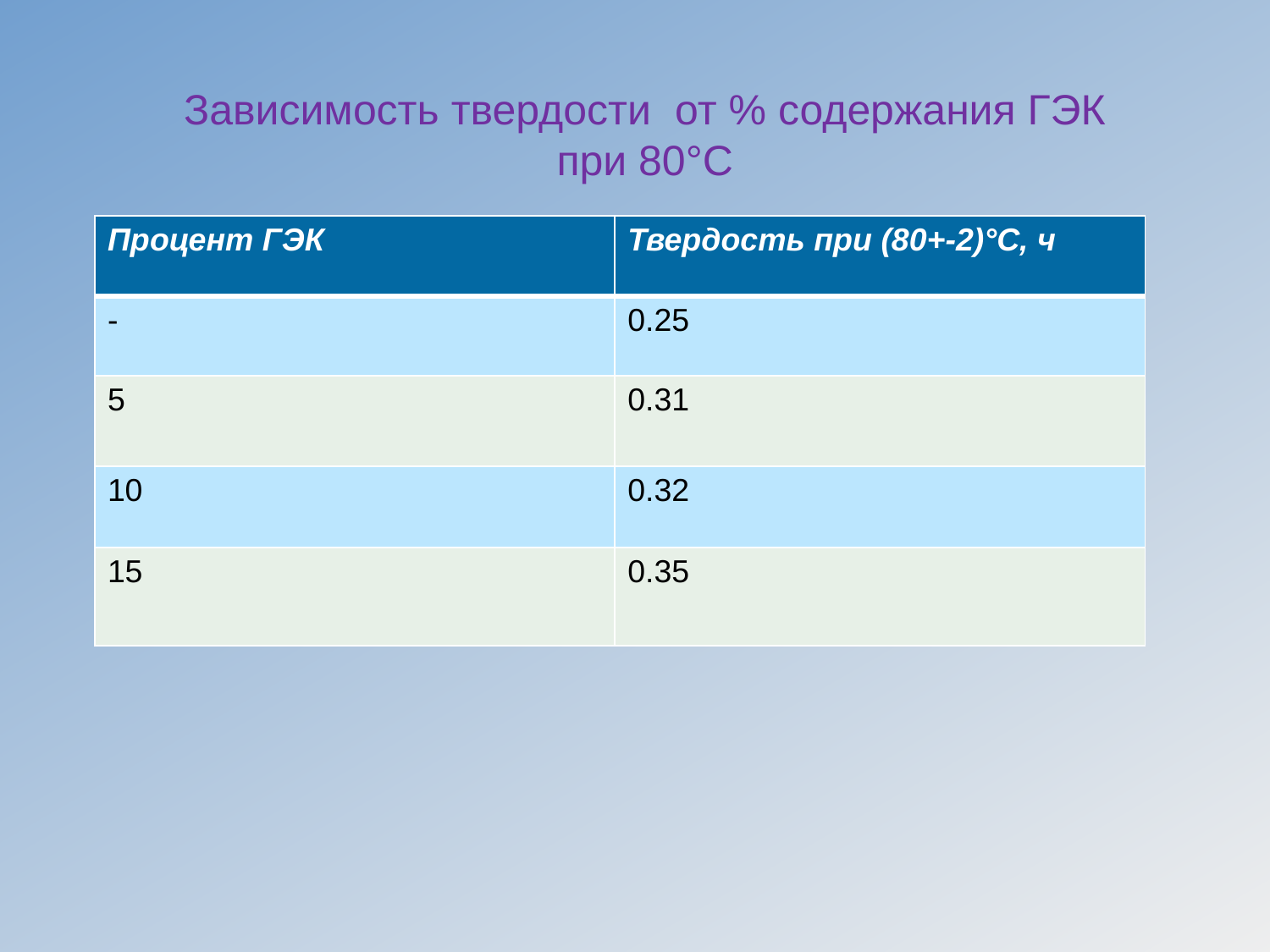

Зависимость твердости  от % содержания ГЭК при 80°С
| Процент ГЭК | Твердость при (80+-2)°С, ч |
| --- | --- |
| - | 0.25 |
| 5 | 0.31 |
| 10 | 0.32 |
| 15 | 0.35 |